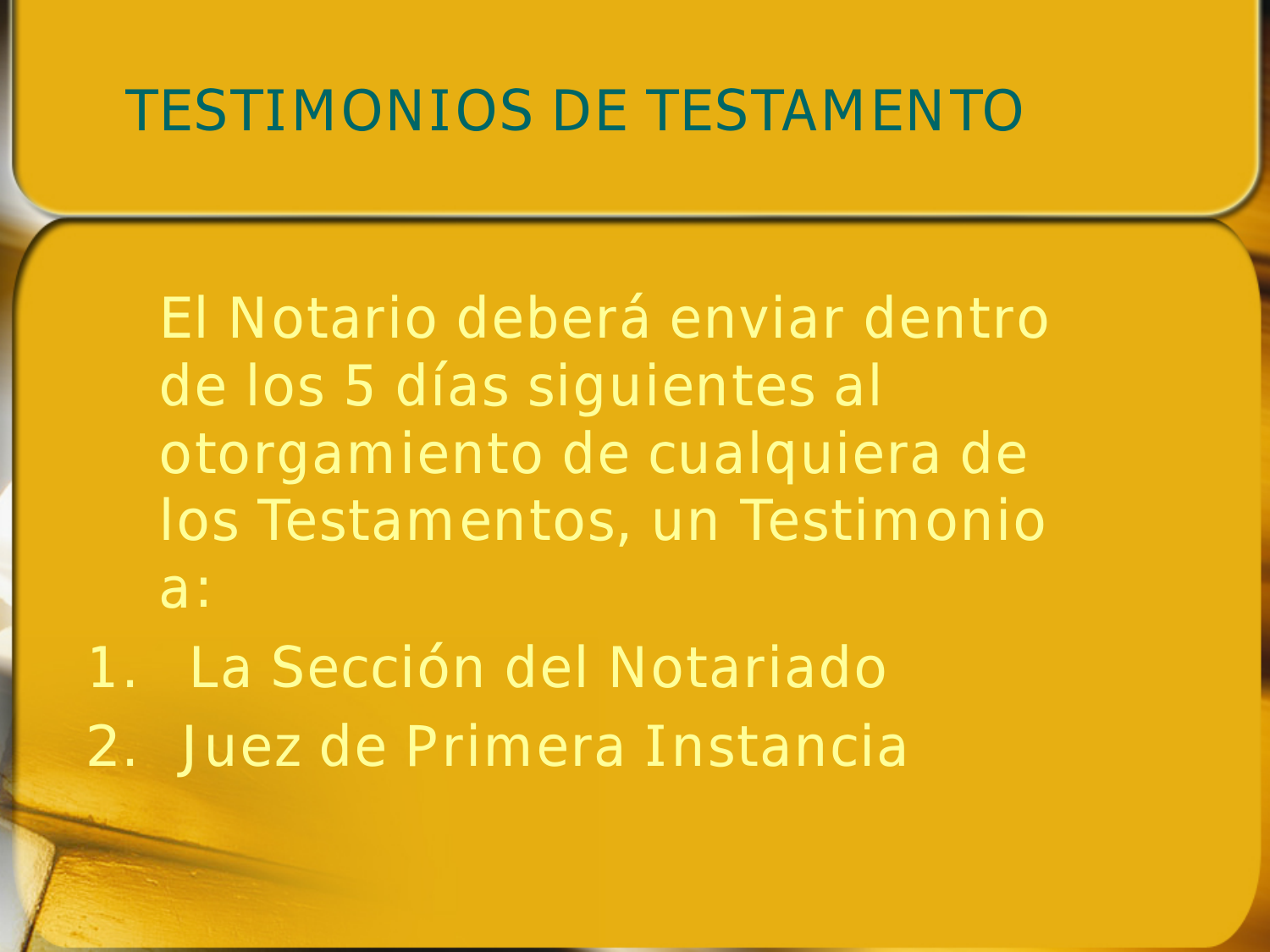

# TESTIMONIOS DE TESTAMENTO
	El Notario deberá enviar dentro de los 5 días siguientes al otorgamiento de cualquiera de los Testamentos, un Testimonio a:
1.   La Sección del Notariado
2.	 Juez de Primera Instancia